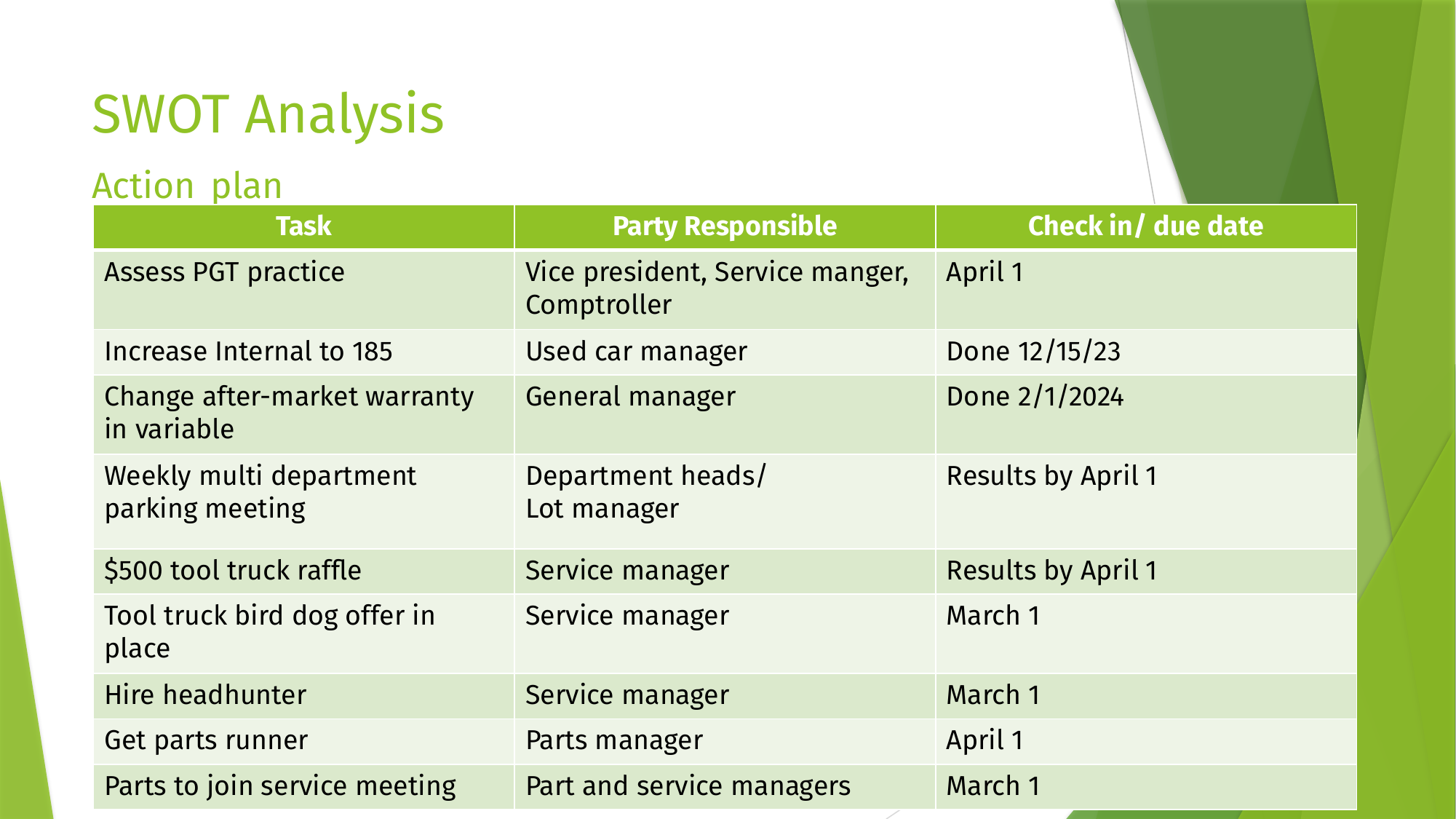

# SWOT Analysis Action plan
| Task | Party Responsible | Check in/ due date |
| --- | --- | --- |
| Assess PGT practice | Vice president, Service manger, Comptroller | April 1 |
| Increase Internal to 185 | Used car manager | Done 12/15/23 |
| Change after-market warranty in variable | General manager | Done 2/1/2024 |
| Weekly multi department parking meeting | Department heads/ Lot manager | Results by April 1 |
| $500 tool truck raffle | Service manager | Results by April 1 |
| Tool truck bird dog offer in place | Service manager | March 1 |
| Hire headhunter | Service manager | March 1 |
| Get parts runner | Parts manager | April 1 |
| Parts to join service meeting | Part and service managers | March 1 |